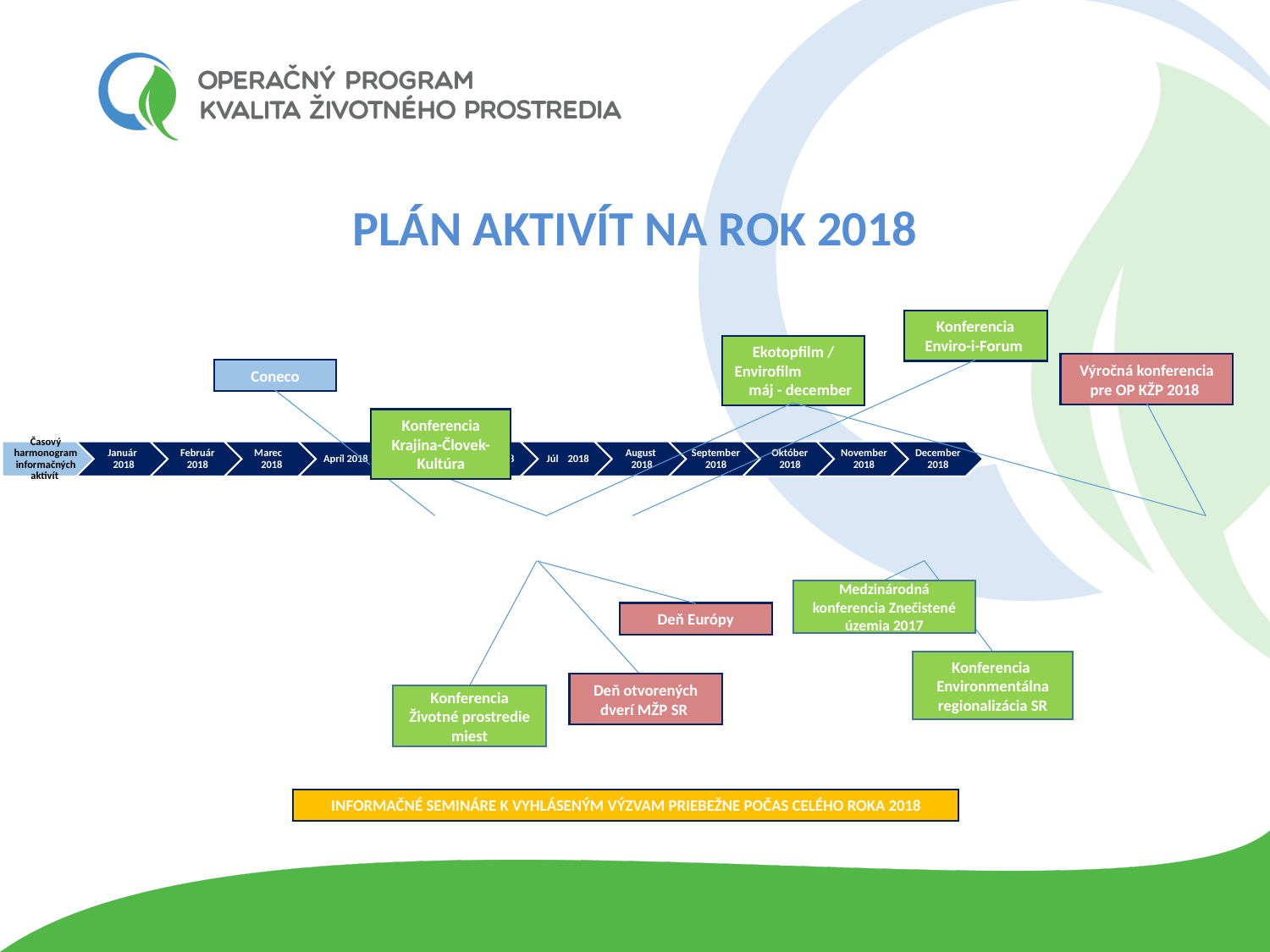

PLÁN AKTIVÍT NA ROK 2018
Časový harmonogram informačných aktivít
Január  2018
Február 2018
Marec    2018
Apríl 2018
Máj   2018
Jún  2018
Júl    2018
August  2018
September 2018
Október 2018
November 2018
December 2018
Ekotopfilm / Envirofilm                   máj - december
Výročná konferencia pre OP KŽP 2018
Coneco
Informačné semináre k vyhláseným výzvam priebežne počas celého roka 2018
Medzinárodná konferencia Znečistené územia 2017
Konferencia  Environmentálna regionalizácia SR
Konferencia Životné prostredie miest
Konferencia Enviro-i-Forum
Konferencia Krajina-Človek-Kultúra
Deň Európy
Deň otvorených dverí MŽP SR